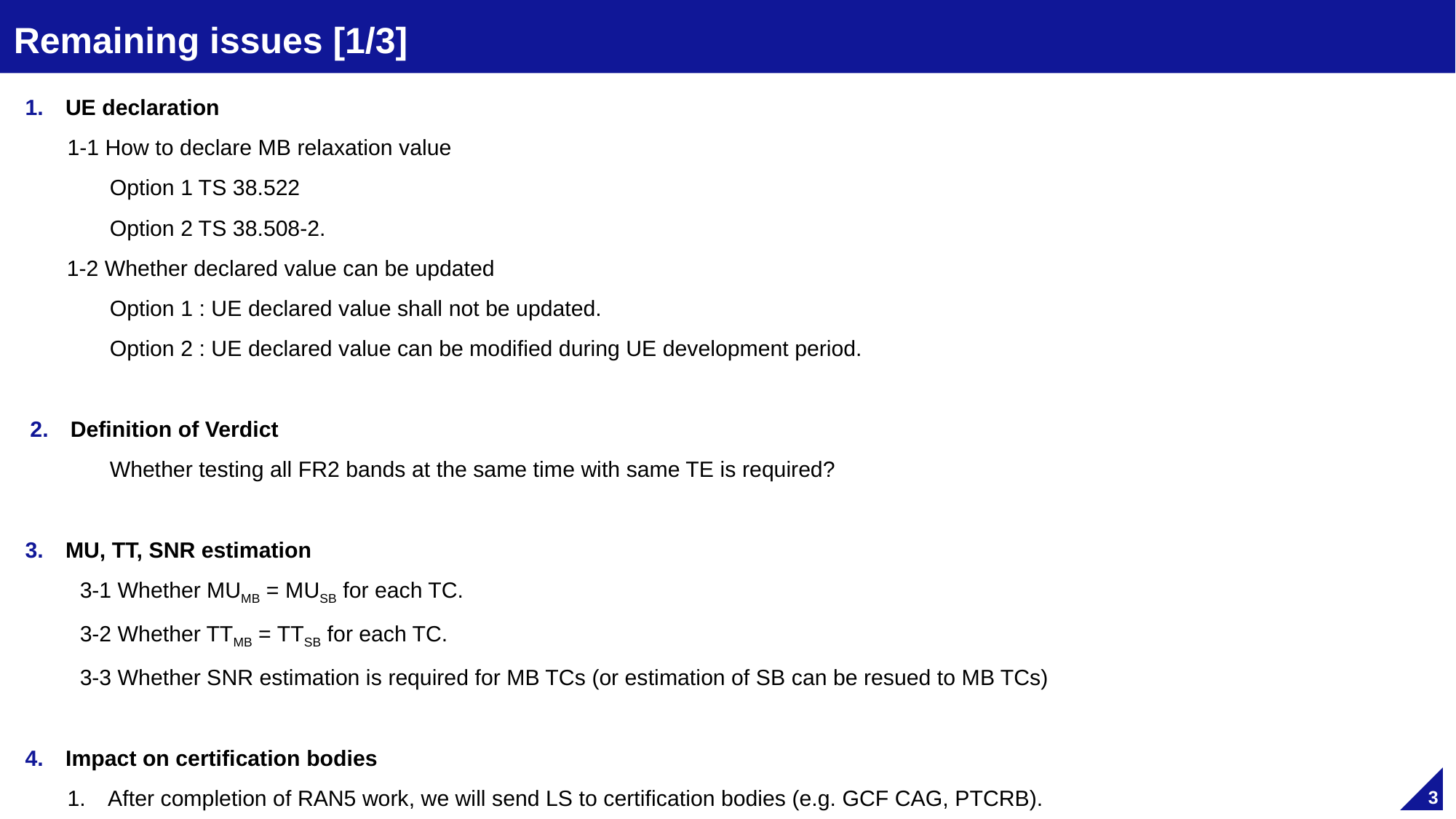

# Remaining issues [1/3]
UE declaration
1-1 How to declare MB relaxation value
Option 1 TS 38.522
Option 2 TS 38.508-2.
1-2 Whether declared value can be updated
Option 1 : UE declared value shall not be updated.
Option 2 : UE declared value can be modified during UE development period.

Definition of Verdict
Whether testing all FR2 bands at the same time with same TE is required?

MU, TT, SNR estimation
  3-1 Whether MUMB = MUSB for each TC.
  3-2 Whether TTMB = TTSB for each TC.
  3-3 Whether SNR estimation is required for MB TCs (or estimation of SB can be resued to MB TCs)

Impact on certification bodies
After completion of RAN5 work, we will send LS to certification bodies (e.g. GCF CAG, PTCRB).
3